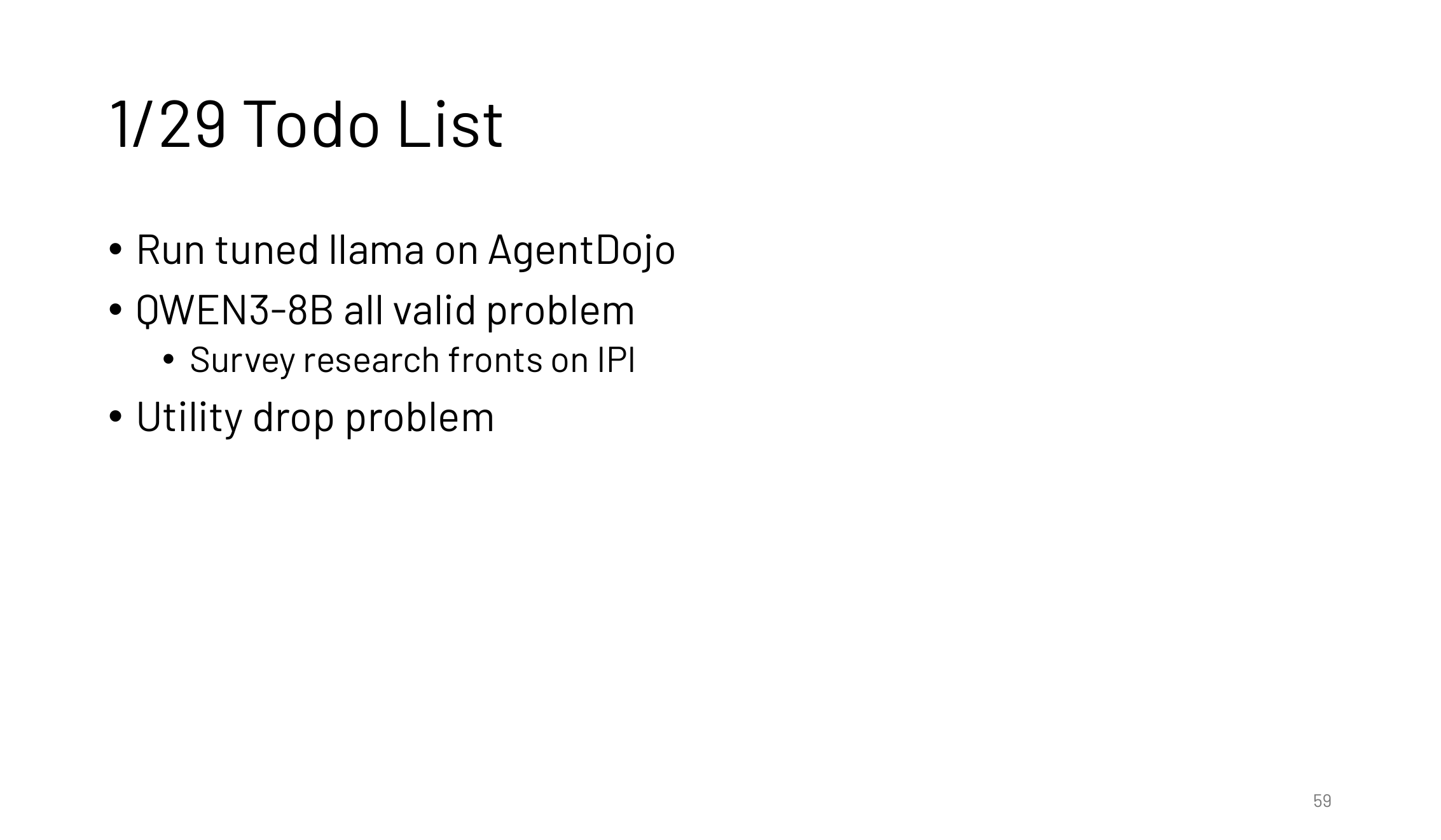

# 1/29 Todo List
Run tuned llama on AgentDojo
QWEN3-8B all valid problem
Survey research fronts on IPI
Utility drop problem

59